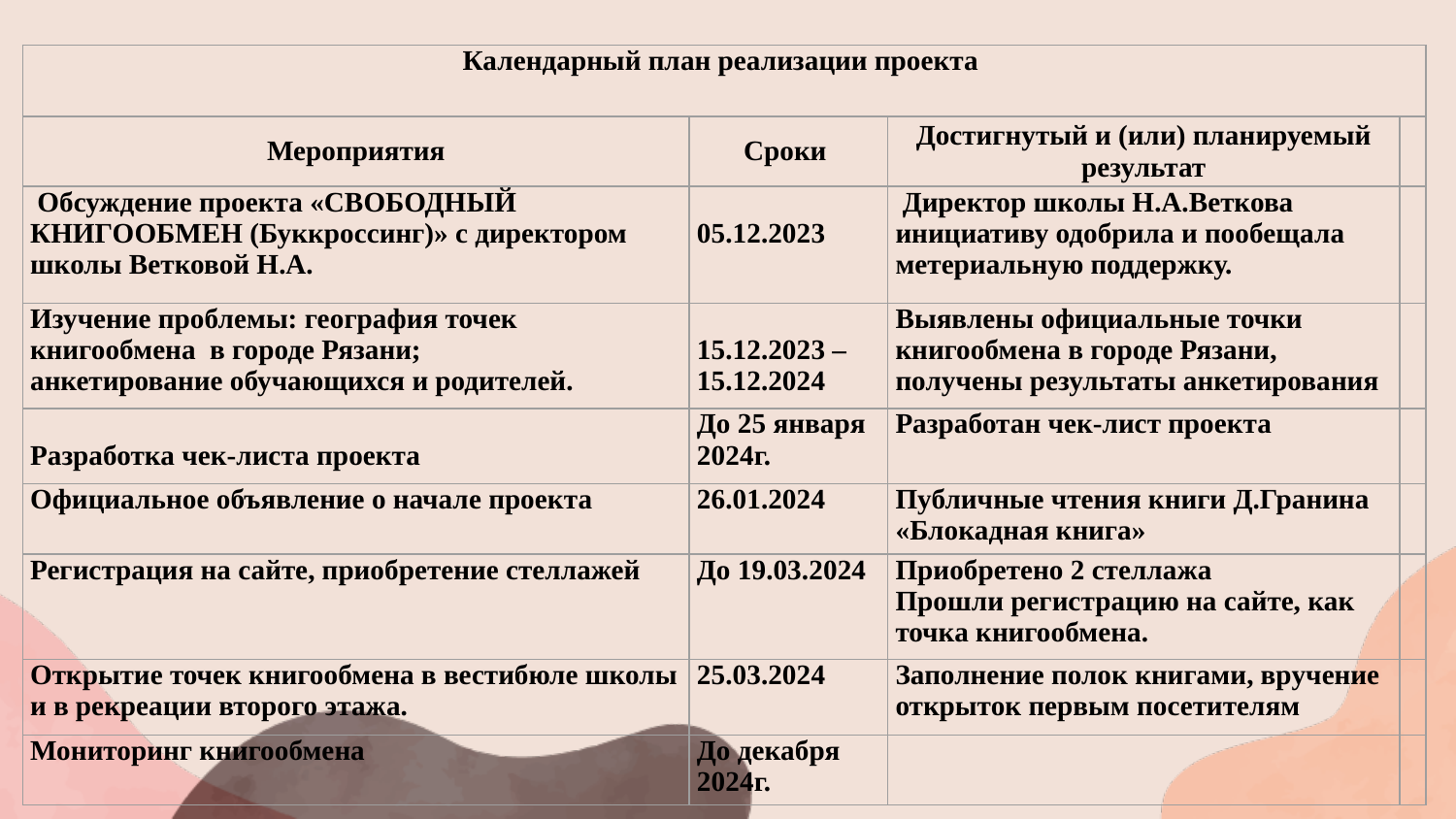

| Календарный план реализации проекта |  |  |  |
| --- | --- | --- | --- |
| Мероприятия | Сроки | Достигнутый и (или) планируемый результат |  |
| Обсуждение проекта «СВОБОДНЫЙ КНИГООБМЕН (Буккроссинг)» с директором школы Ветковой Н.А. | 05.12.2023 | Директор школы Н.А.Веткова инициативу одобрила и пообещала метериальную поддержку. |  |
| Изучение проблемы: география точек книгообмена в городе Рязани; анкетирование обучающихся и родителей. | 15.12.2023 – 15.12.2024 | Выявлены официальные точки книгообмена в городе Рязани, получены результаты анкетирования |  |
| Разработка чек-листа проекта | До 25 января 2024г. | Разработан чек-лист проекта |  |
| Официальное объявление о начале проекта | 26.01.2024 | Публичные чтения книги Д.Гранина «Блокадная книга» |  |
| Регистрация на сайте, приобретение стеллажей | До 19.03.2024 | Приобретено 2 стеллажа Прошли регистрацию на сайте, как точка книгообмена. |  |
| Открытие точек книгообмена в вестибюле школы и в рекреации второго этажа. | 25.03.2024 | Заполнение полок книгами, вручение открыток первым посетителям |  |
| Мониторинг книгообмена | До декабря 2024г. |  |  |